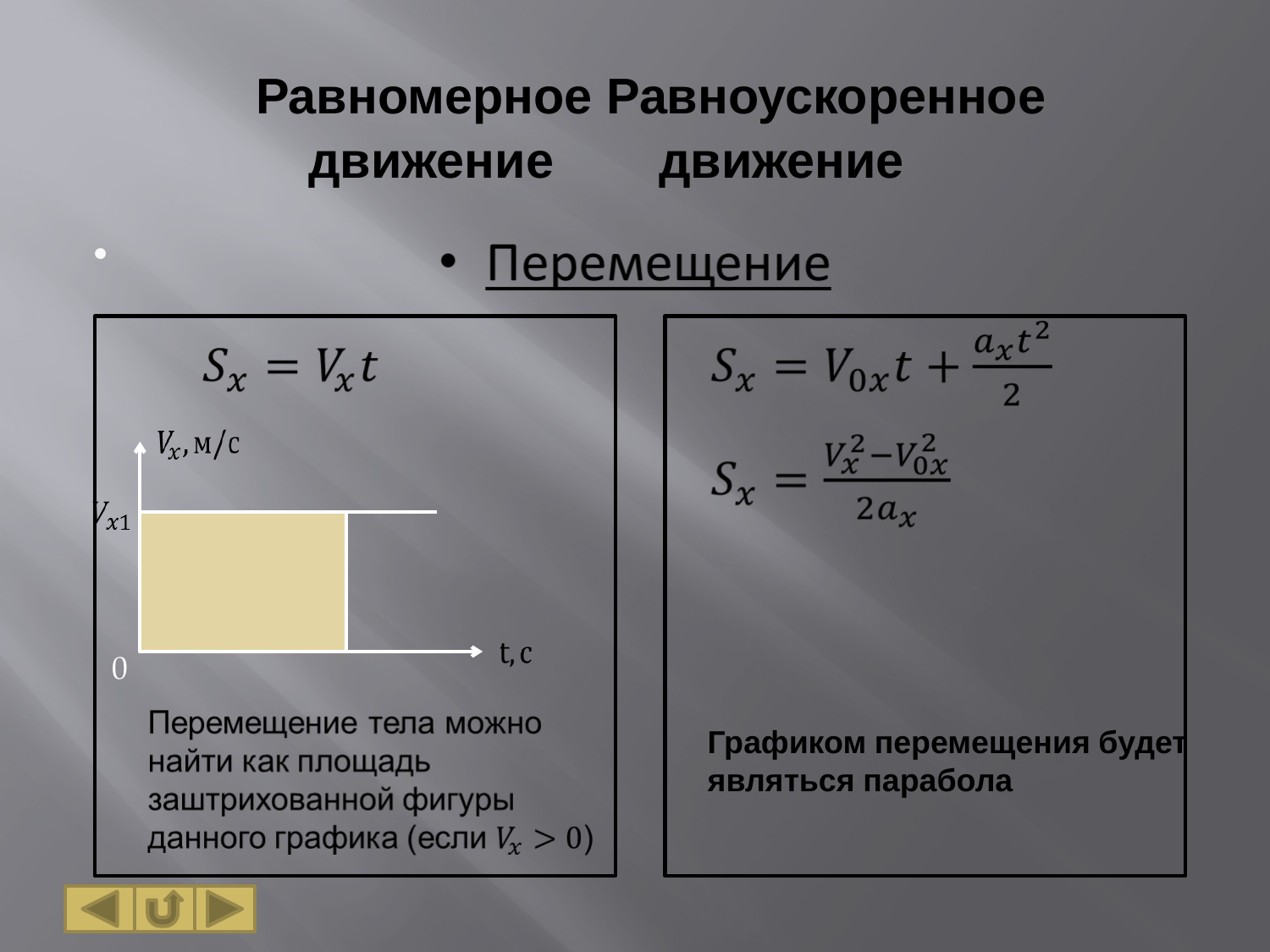

# Равномерное		Равноускоренное 	движение			движение

0

Графиком перемещения будет являться парабола